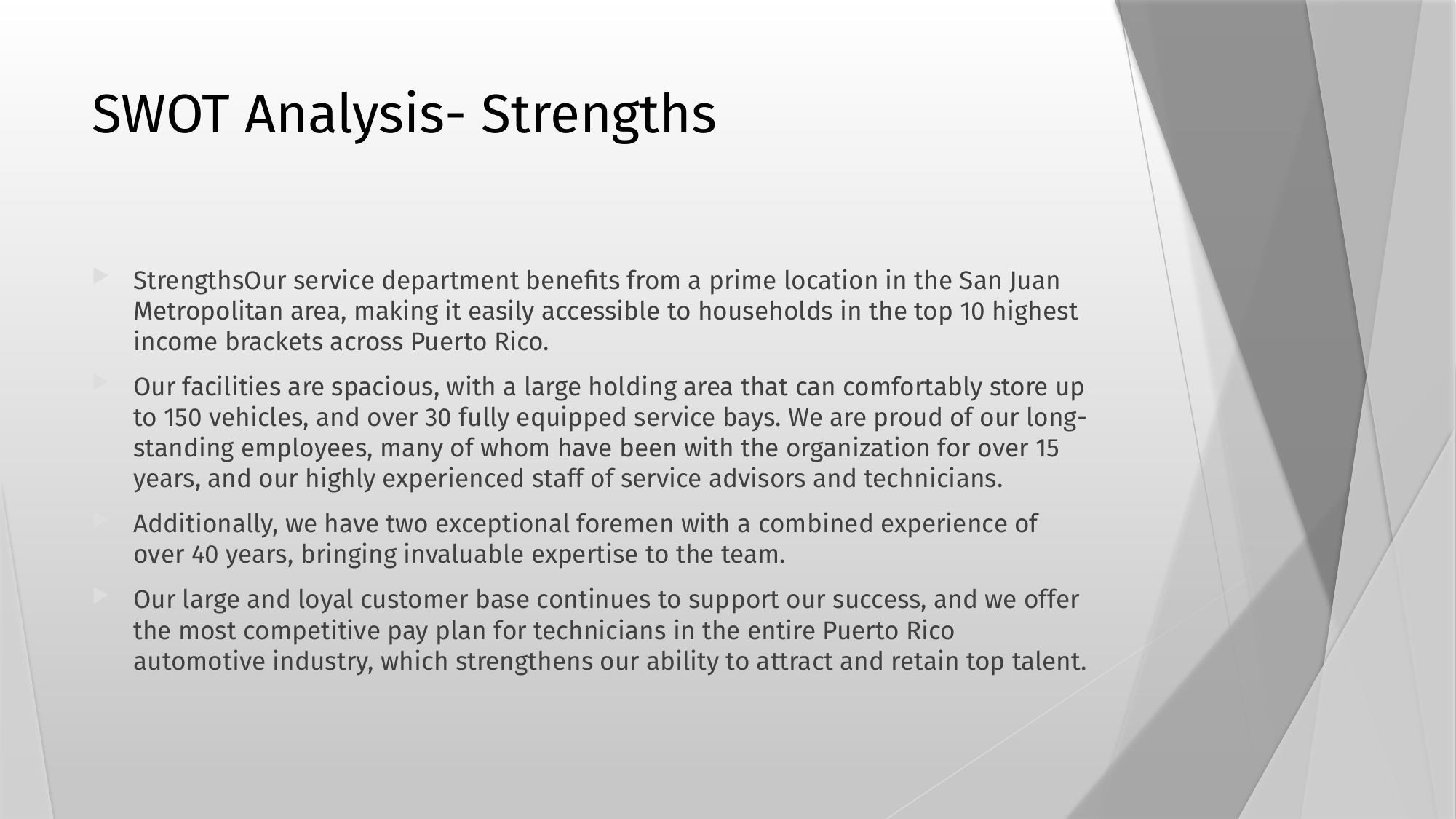

# SWOT Analysis- Strengths
StrengthsOur service department benefits from a prime location in the San Juan Metropolitan area, making it easily accessible to households in the top 10 highest income brackets across Puerto Rico.
Our facilities are spacious, with a large holding area that can comfortably store up to 150 vehicles, and over 30 fully equipped service bays. We are proud of our long-standing employees, many of whom have been with the organization for over 15 years, and our highly experienced staff of service advisors and technicians.
Additionally, we have two exceptional foremen with a combined experience of over 40 years, bringing invaluable expertise to the team.
Our large and loyal customer base continues to support our success, and we offer the most competitive pay plan for technicians in the entire Puerto Rico automotive industry, which strengthens our ability to attract and retain top talent.